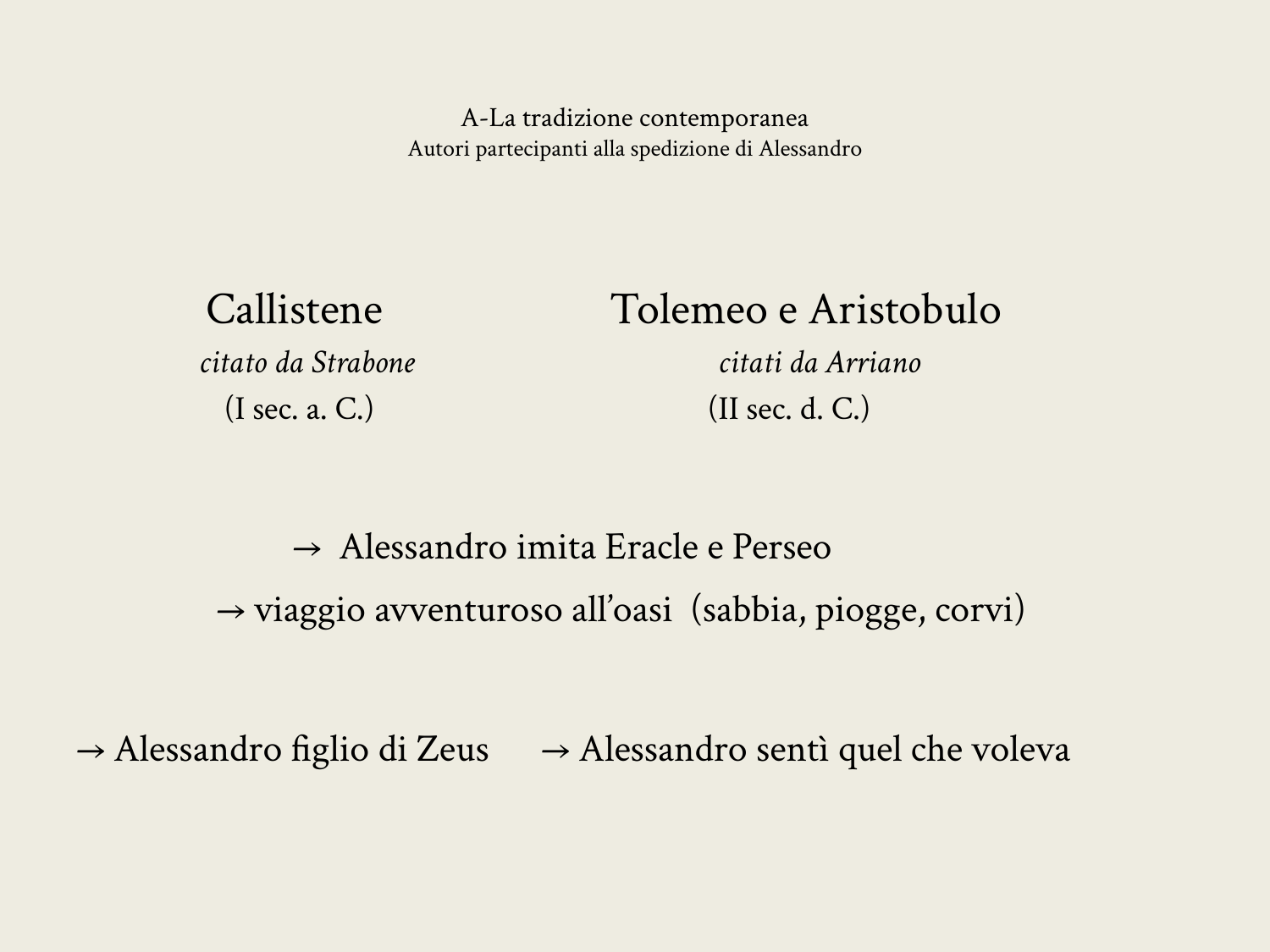

# A-La tradizione contemporanea Autori partecipanti alla spedizione di Alessandro

               Callistene                      Tolemeo e Aristobulo
                    citato da Strabone                                         citati da Arriano
                    (I sec. a. C.)                                             (II sec. d. C.)

                       →  Alessandro imita Eracle e Perseo
           → viaggio avventuroso all’oasi  (sabbia, piogge, corvi)

→ Alessandro figlio di Zeus      → Alessandro sentì quel che voleva